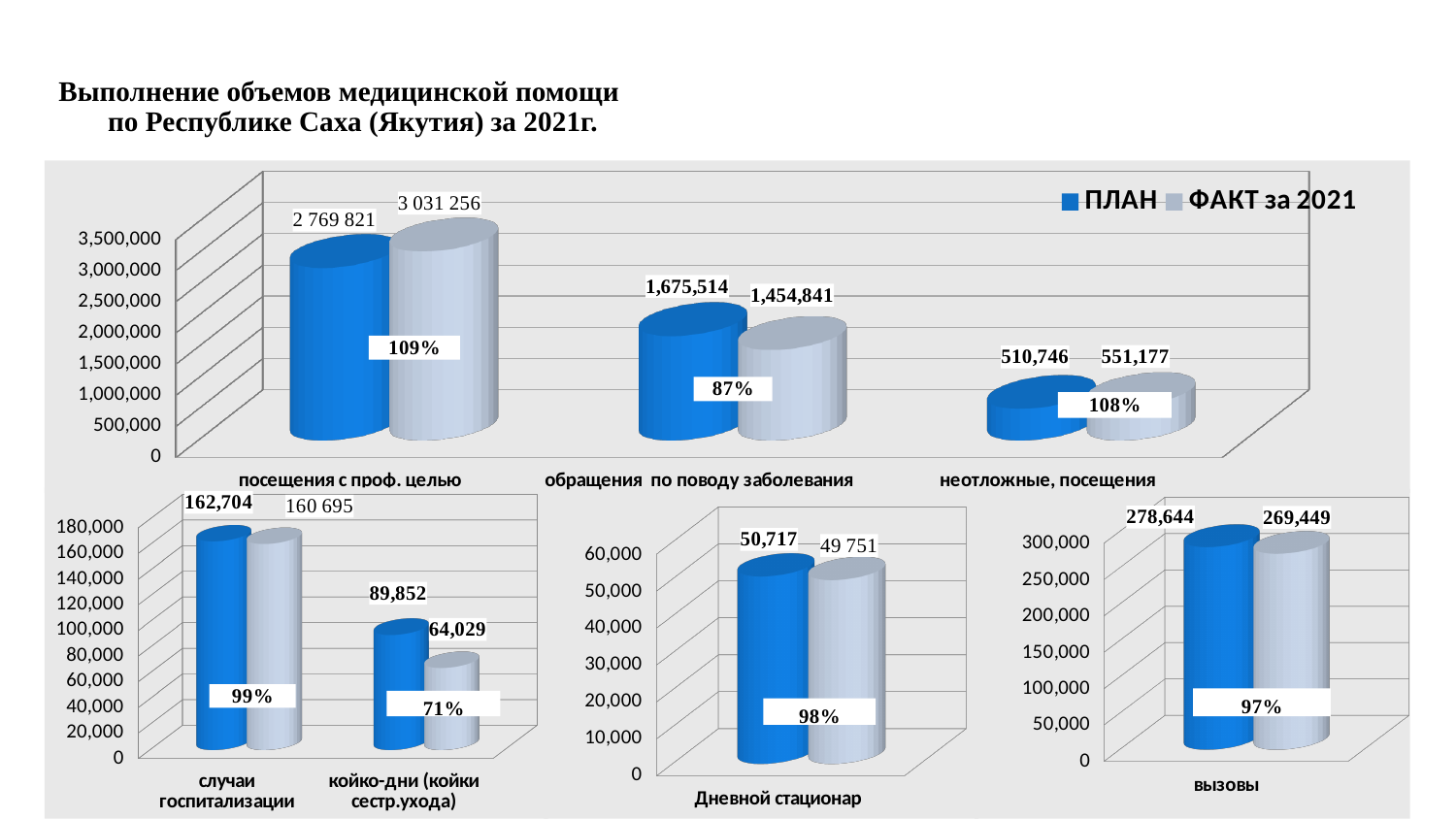

# Выполнение объемов медицинской помощи по Республике Саха (Якутия) за 2021г.

[unsupported chart]

[unsupported chart]

[unsupported chart]

[unsupported chart]